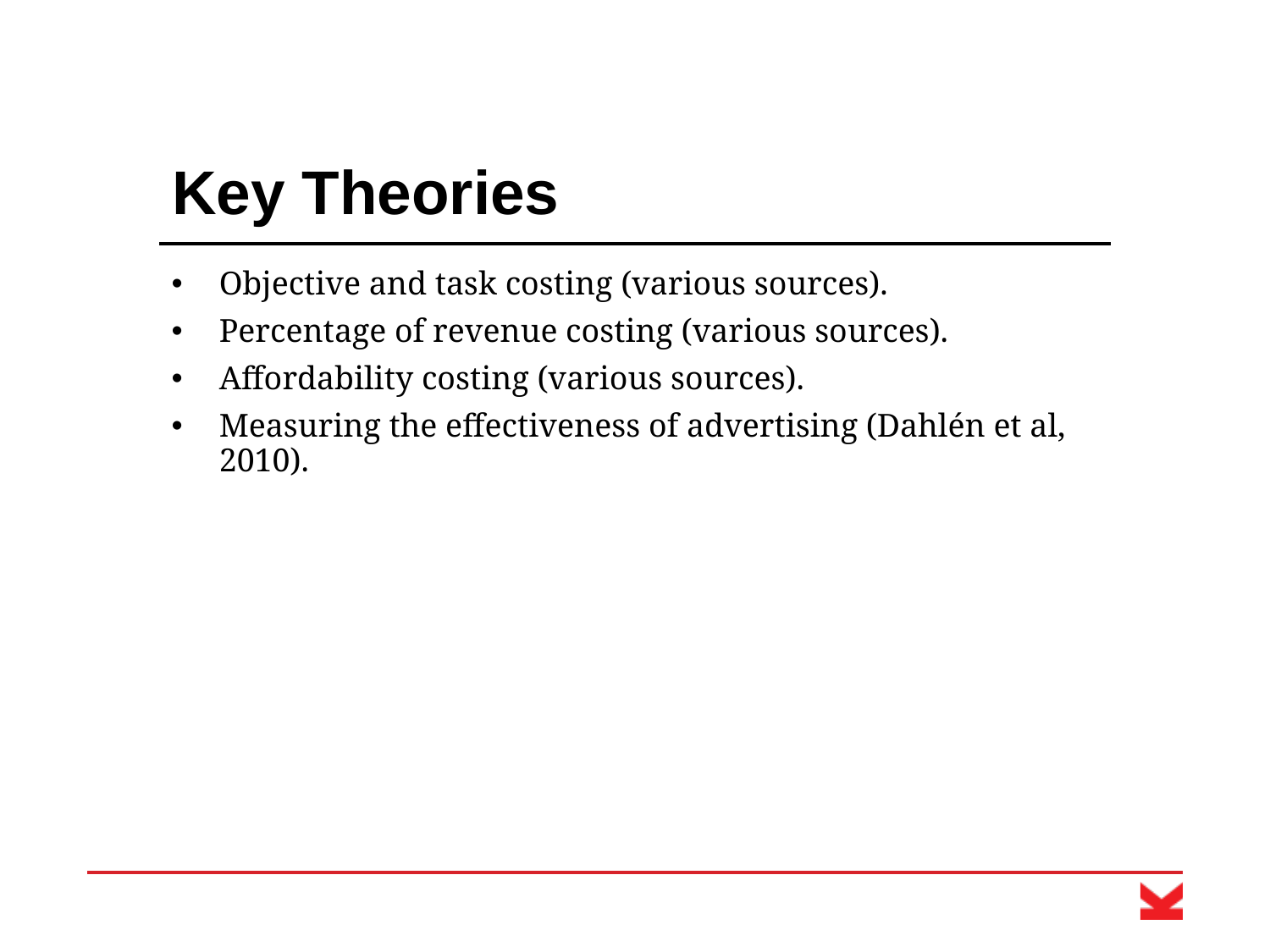

# Key Theories
Objective and task costing (various sources).
Percentage of revenue costing (various sources).
Affordability costing (various sources).
Measuring the effectiveness of advertising (Dahlén et al, 2010).